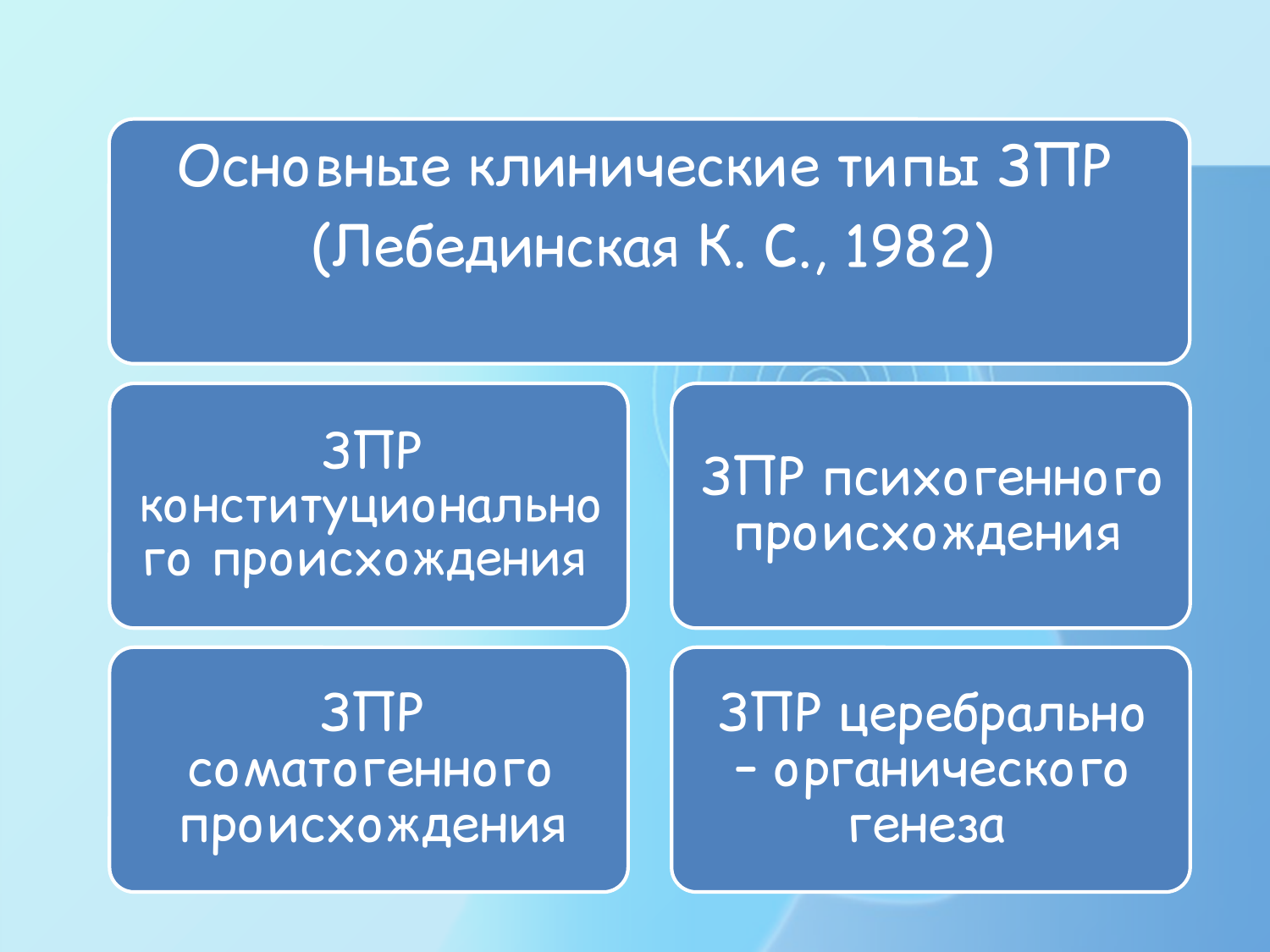

Основные клинические типы ЗПР
(Лебединская К. С., 1982)

ЗПР конституционального происхождения
ЗПР соматогенного происхождения
ЗПР психогенного происхождения
ЗПР церебрально – органического генеза